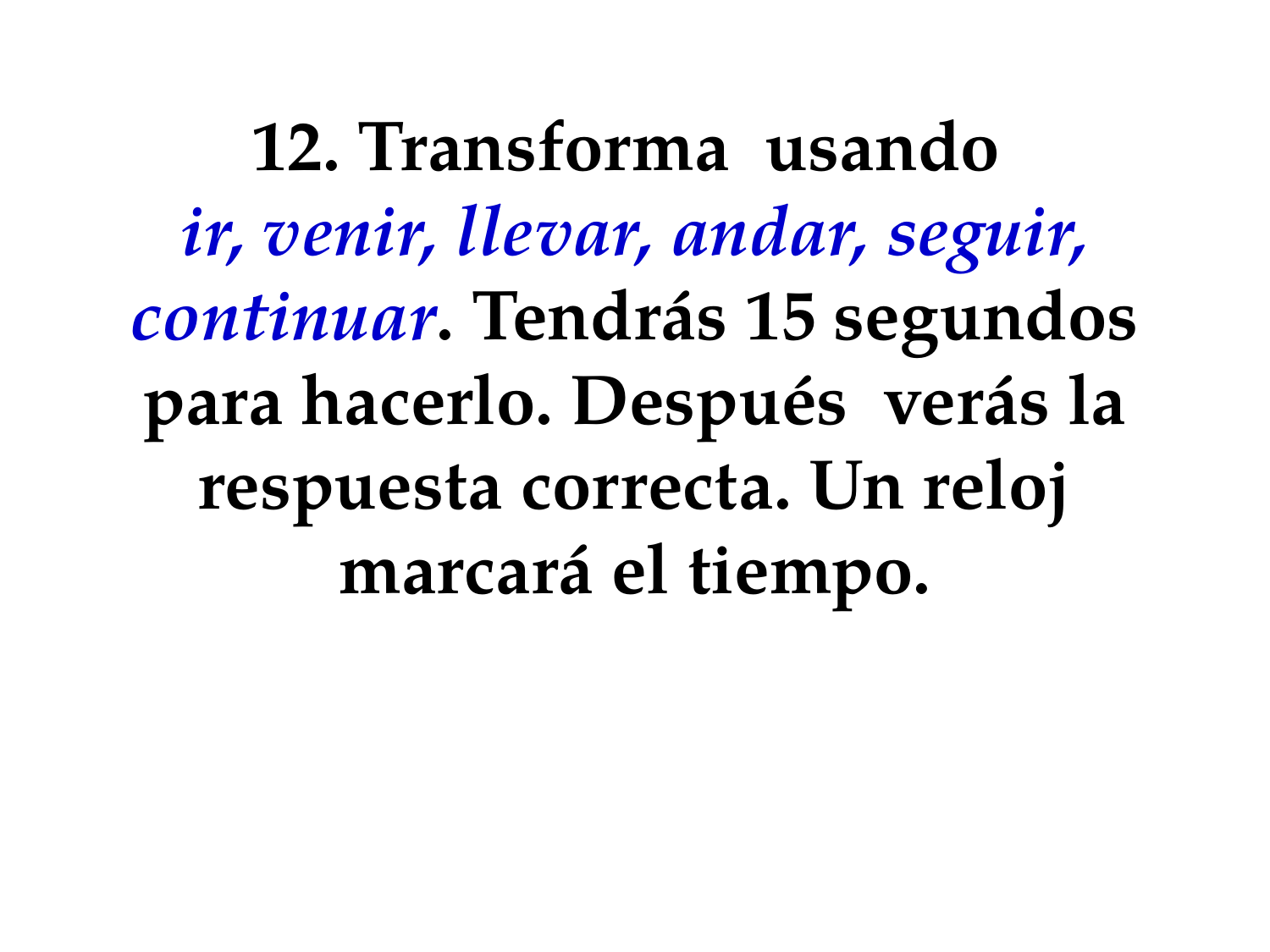

12. Transforma  usando
ir, venir, llevar, andar, seguir, continuar. Tendrás 15 segundos para hacerlo. Después  verás la respuesta correcta. Un reloj marcará el tiempo.